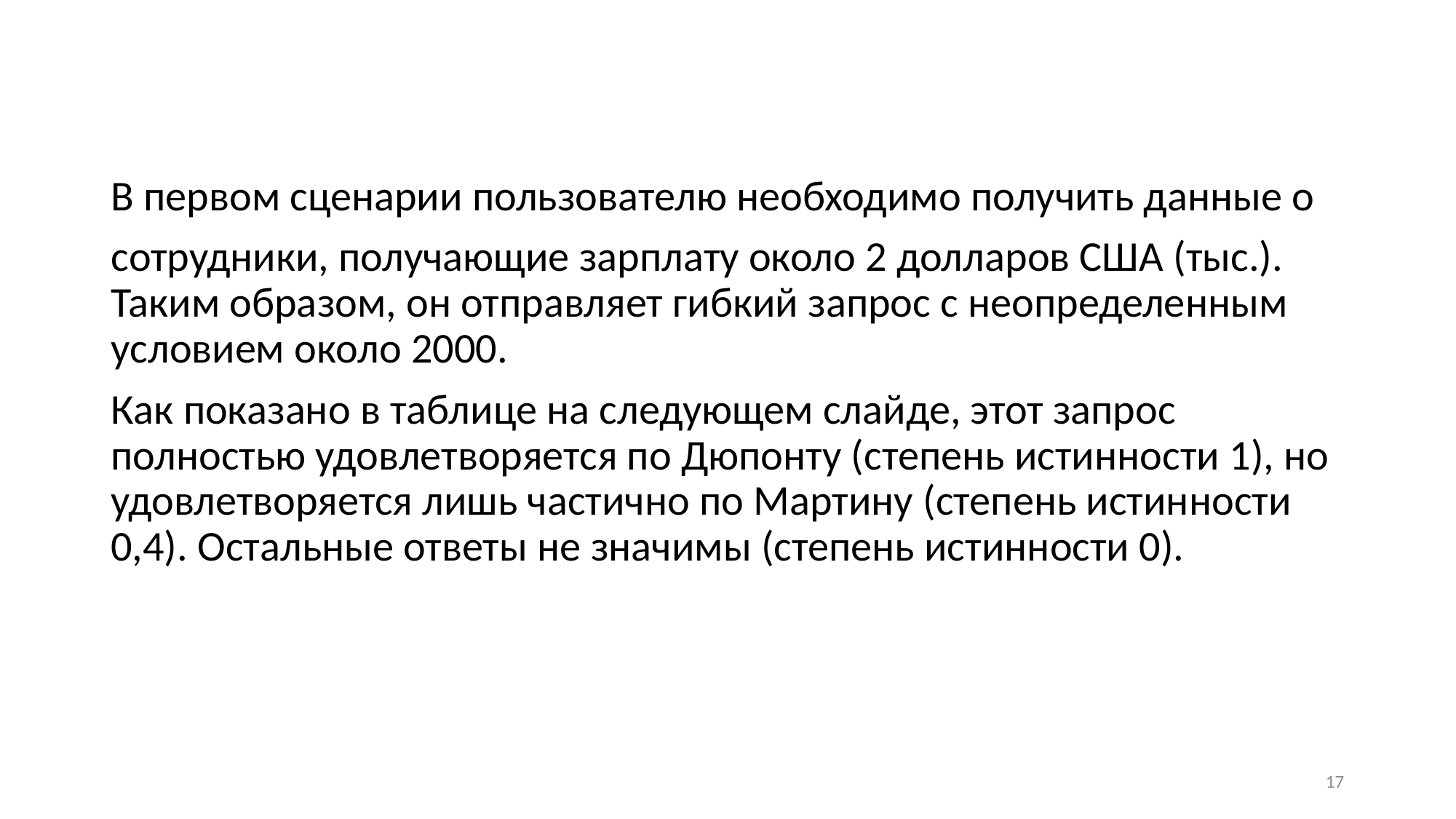

В первом сценарии пользователю необходимо получить данные о
сотрудники, получающие зарплату около 2 долларов США (тыс.). Таким образом, он отправляет гибкий запрос с неопределенным условием около 2000.
Как показано в таблице на следующем слайде, этот запрос полностью удовлетворяется по Дюпонту (степень истинности 1), но удовлетворяется лишь частично по Мартину (степень истинности 0,4). Остальные ответы не значимы (степень истинности 0).
17